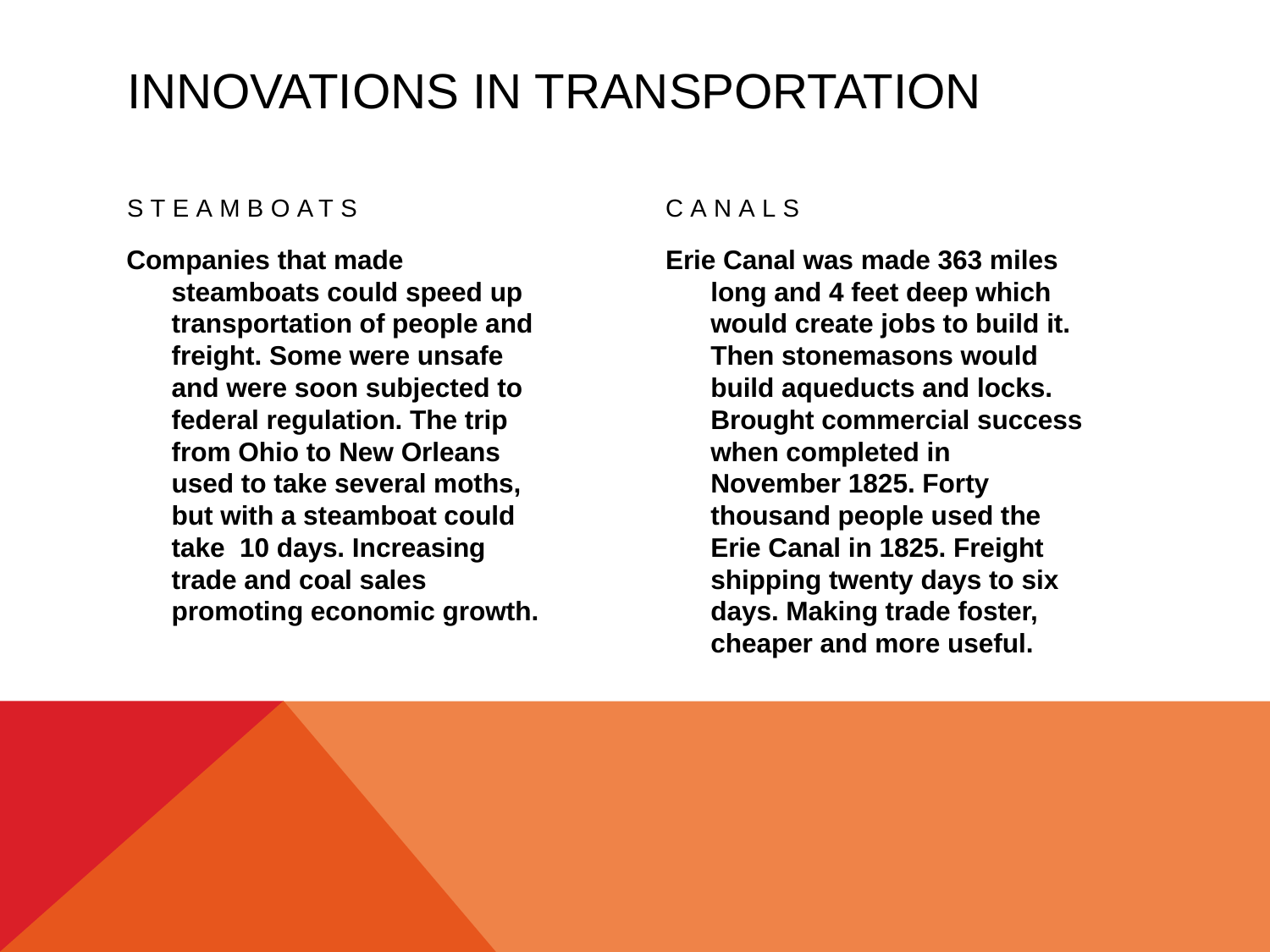

# Innovations in transportation
Steamboats
Canals
Companies that made steamboats could speed up transportation of people and freight. Some were unsafe and were soon subjected to federal regulation. The trip from Ohio to New Orleans used to take several moths, but with a steamboat could take  10 days. Increasing trade and coal sales promoting economic growth.
Erie Canal was made 363 miles long and 4 feet deep which would create jobs to build it. Then stonemasons would build aqueducts and locks. Brought commercial success when completed in November 1825. Forty thousand people used the Erie Canal in 1825. Freight shipping twenty days to six days. Making trade foster, cheaper and more useful.